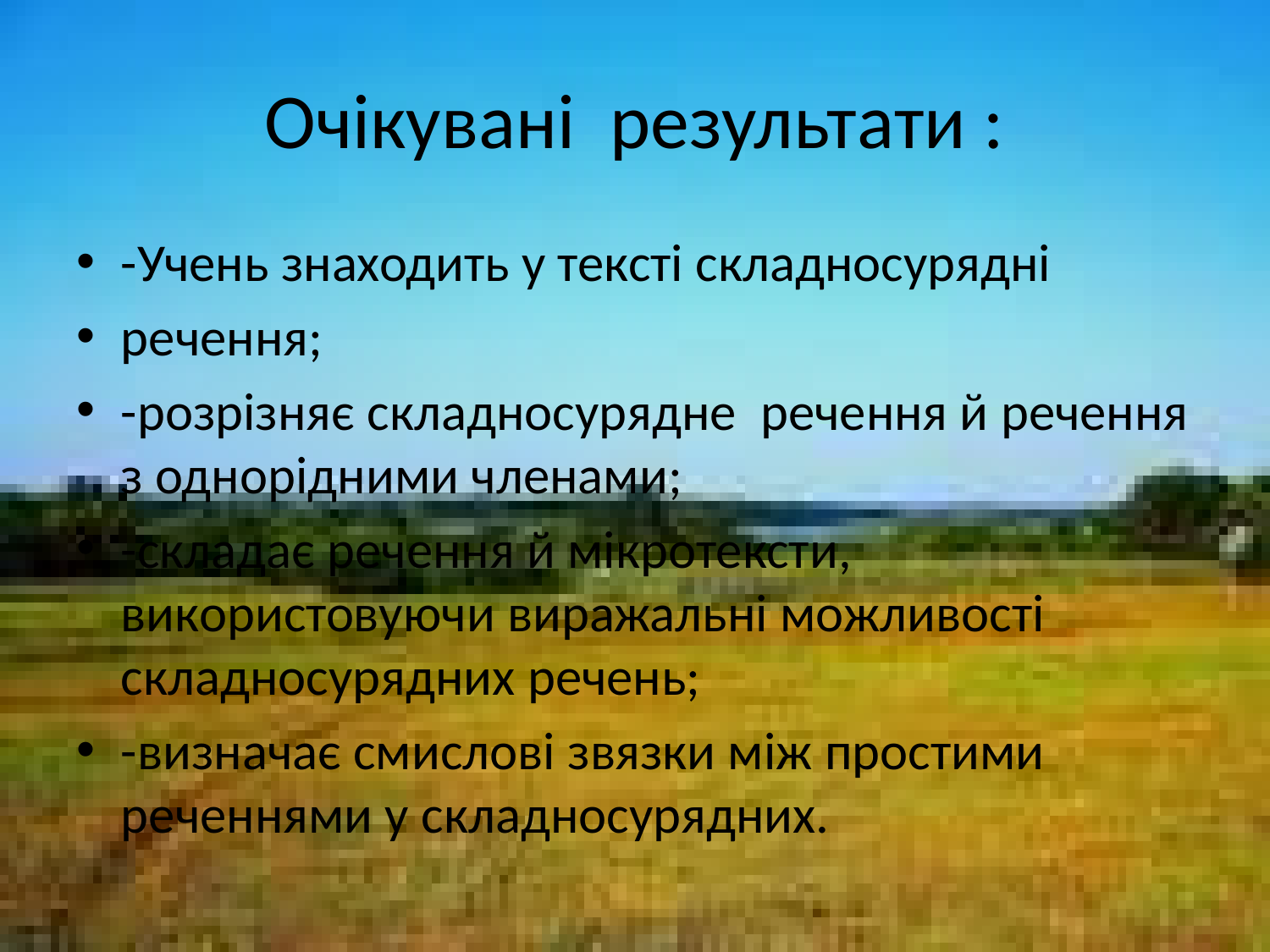

# Очікувані  результати :
-Учень знаходить у тексті складносурядні
речення;
-розрізняє складносурядне  речення й речення з однорідними членами;
-складає речення й мікротексти, використовуючи виражальні можливості складносурядних речень;
-визначає смислові звязки між простими реченнями у складносурядних.